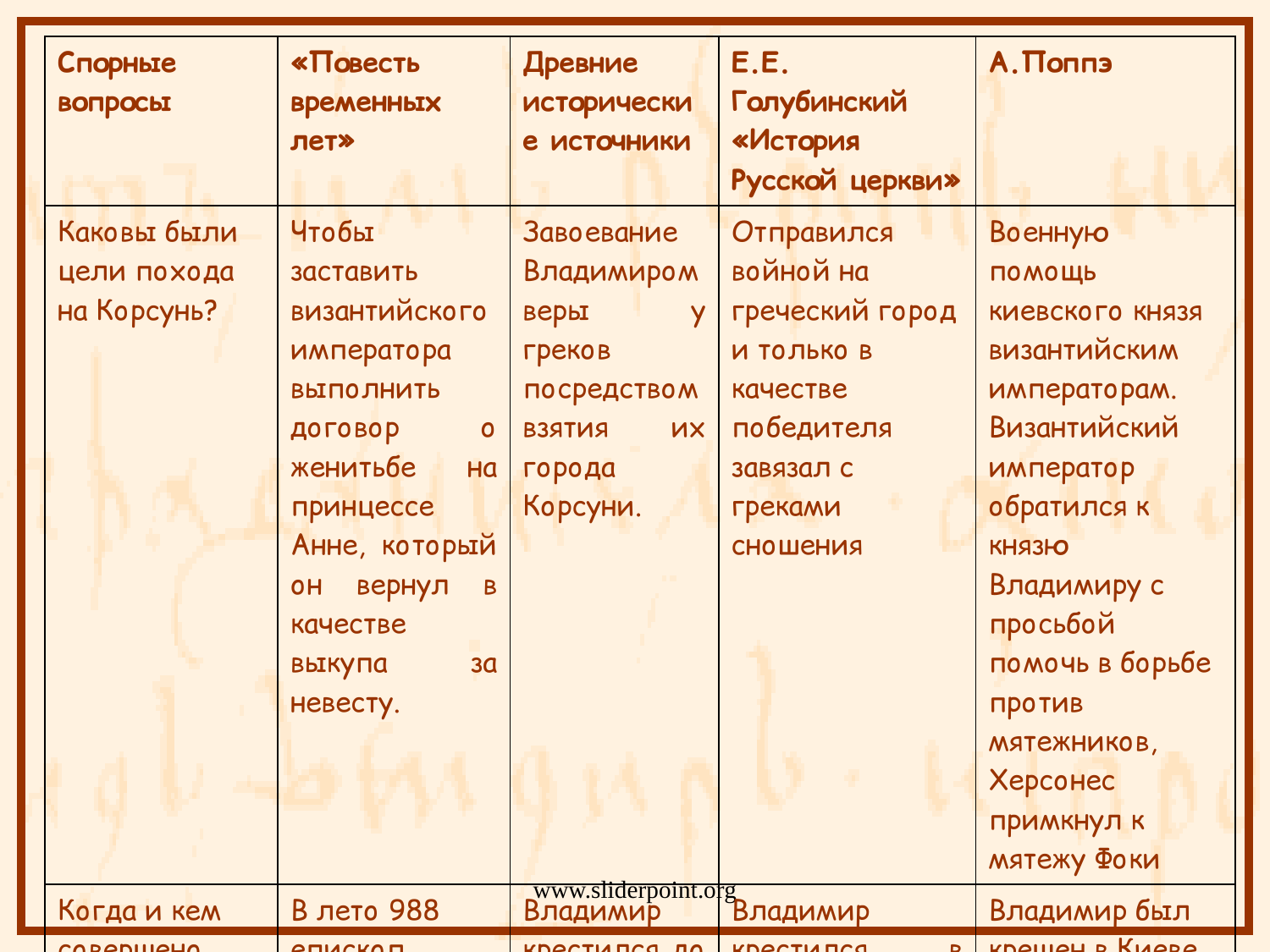

| Спорные вопросы | «Повесть временных лет» | Древние исторические источники | Е.Е. Голубинский «История Русской церкви» | А.Поппэ |
| --- | --- | --- | --- | --- |
| Каковы были цели похода на Корсунь? | Чтобы заставить византийского императора выполнить договор о женитьбе на принцессе Анне, который он вернул в качестве выкупа за невесту. | Завоевание Владимиром веры у греков посредством взятия их города Корсуни. | Отправился войной на греческий город и только в качестве победителя завязал с греками сношения | Военную помощь киевского князя византийским императорам. Византийский император обратился к князю Владимиру с просьбой помочь в борьбе против мятежников, Херсонес примкнул к мятежу Фоки |
| Когда и кем совершено крещение князя? | В лето 988 епископ корсунский с царицыными попами крестил Владимира. | Владимир крестился до похода на Корсунь, в Киеве в 987г. | Владимир крестился в 987г. | Владимир был крещен в Киеве греческими послами (во главе посольства стоял епископ) 6 января 988г. |
www.sliderpoint.org